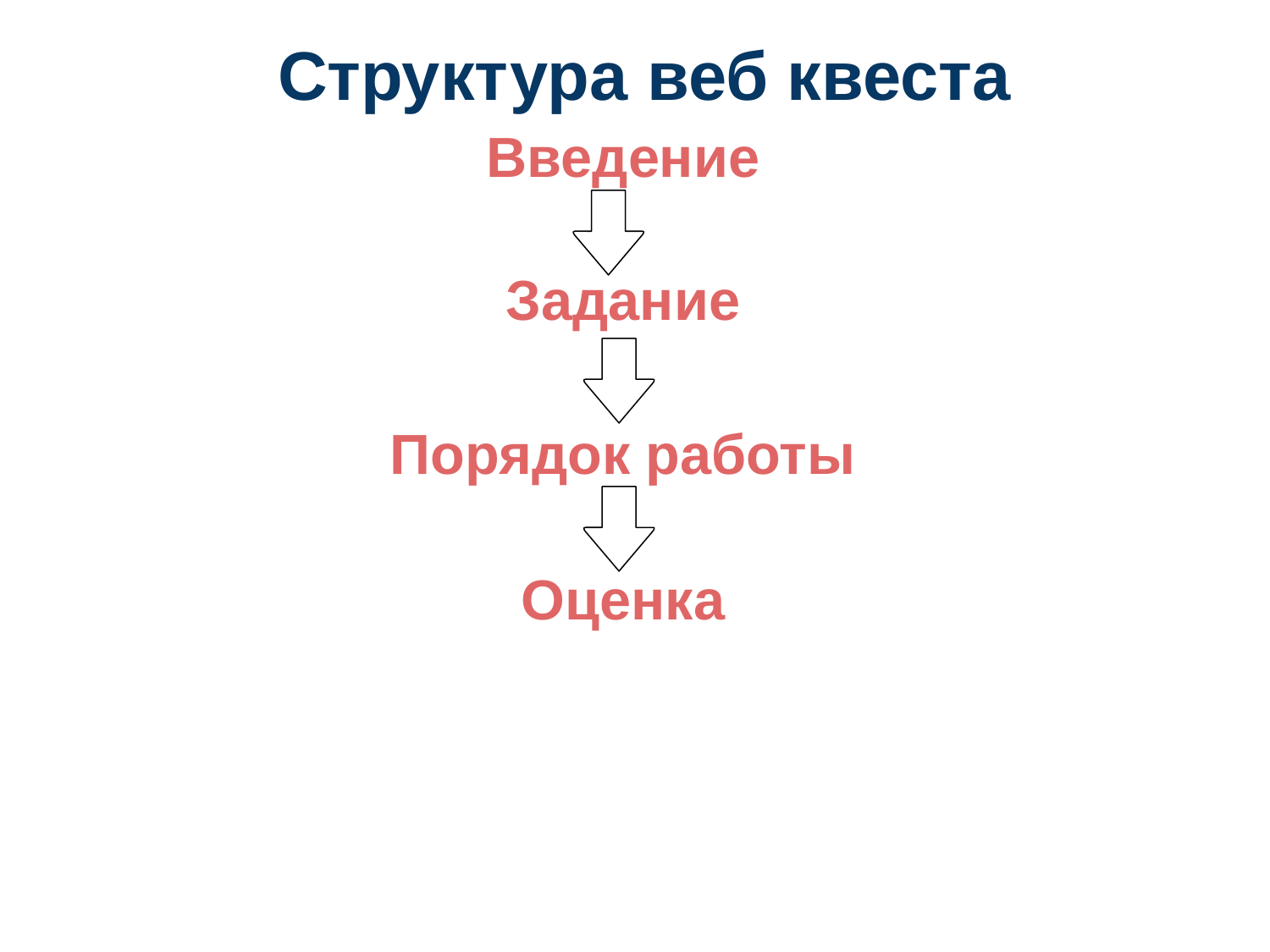

# Структура веб квеста
Введение

Задание

 Порядок работы

Оценка